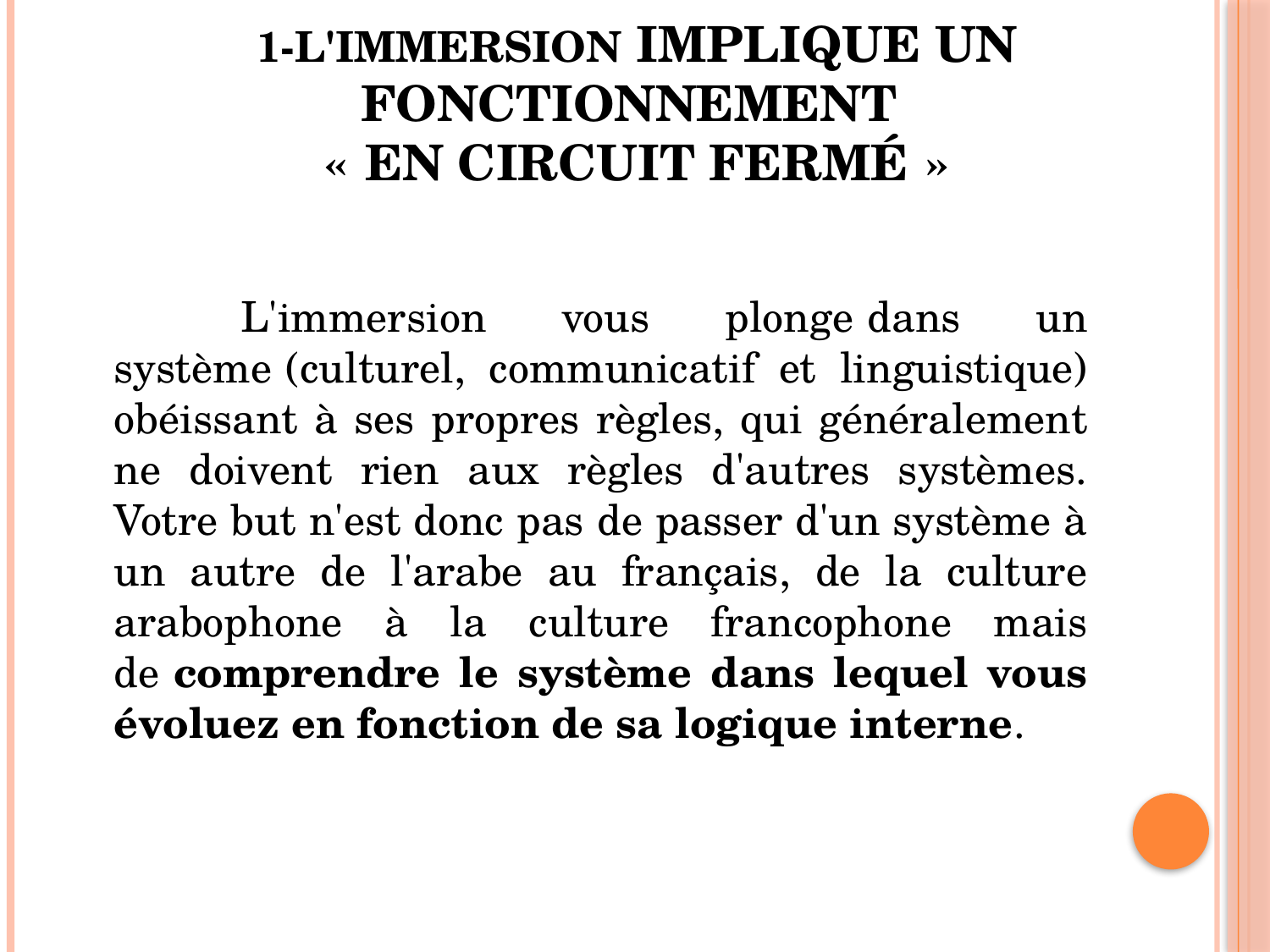

# 1-L'immersion implique un fonctionnement  « en circuit fermé »

		L'immersion vous plonge dans un système (culturel, communicatif et linguistique) obéissant à ses propres règles, qui généralement ne doivent rien aux règles d'autres systèmes. Votre but n'est donc pas de passer d'un système à un autre de l'arabe au français, de la culture arabophone à la culture francophone mais de comprendre le système dans lequel vous évoluez en fonction de sa logique interne.